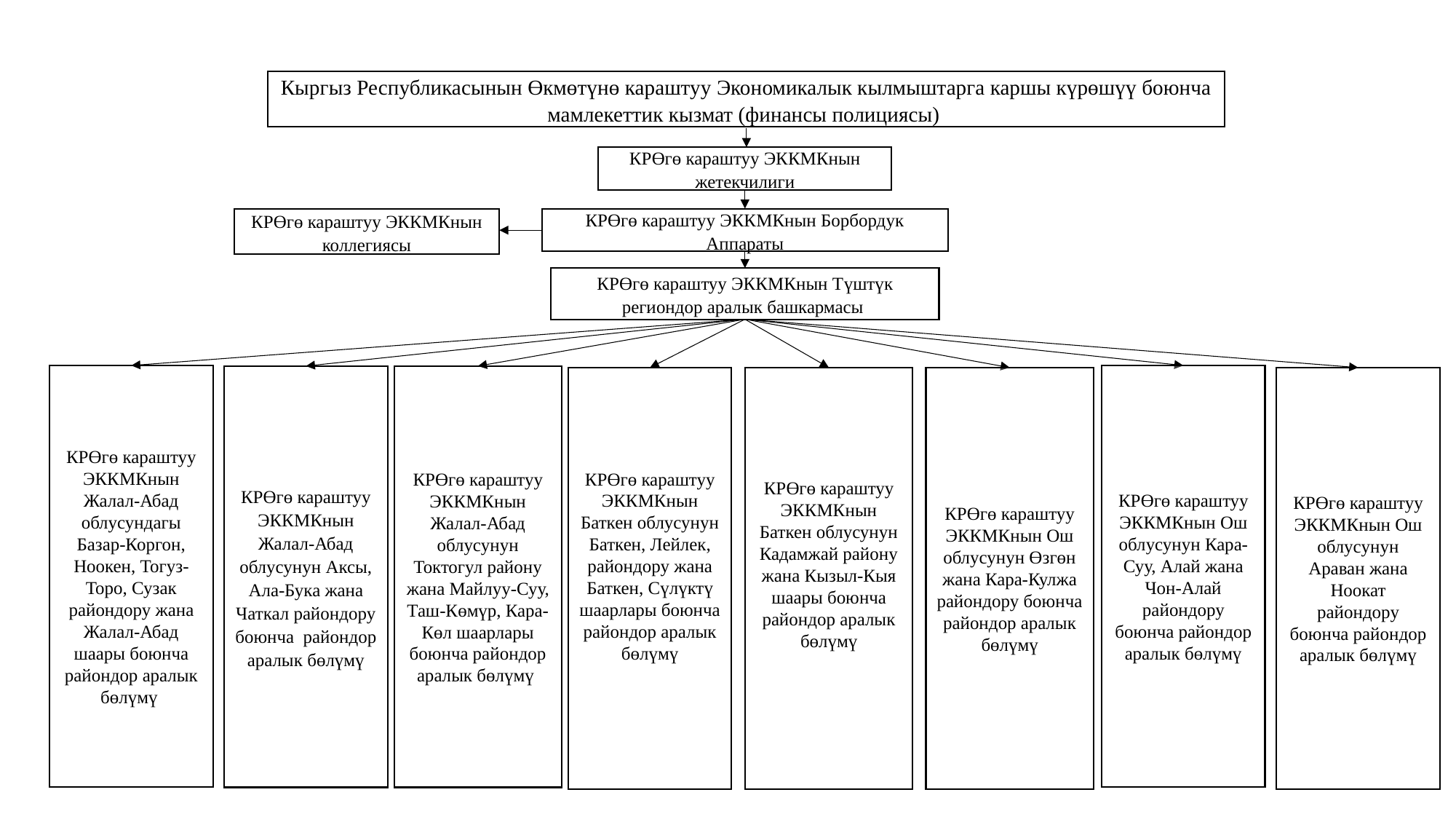

Кыргыз Республикасынын Өкмөтүнө караштуу Экономикалык кылмыштарга каршы күрөшүү боюнча мамлекеттик кызмат (финансы полициясы)
КРӨгө караштуу ЭККМКнын жетекчилиги
КРӨгө караштуу ЭККМКнын Борбордук Аппараты
КРӨгө караштуу ЭККМКнын коллегиясы
КРӨгө караштуу ЭККМКнын Түштүк региондор аралык башкармасы
КРӨгө караштуу ЭККМКнын Жалал-Абад облусундагы Базар-Коргон, Ноокен, Тогуз-Торо, Сузак райондору жана Жалал-Абад шаары боюнча райондор аралык бөлүмү
КРӨгө караштуу ЭККМКнын Ош облусунун Кара-Суу, Алай жана Чон-Алай райондору боюнча райондор аралык бөлүмү
КРӨгө караштуу ЭККМКнын Жалал-Абад облусунун Аксы, Ала-Бука жана Чаткал райондору боюнча  райондор аралык бөлүмү
КРӨгө караштуу ЭККМКнын Жалал-Абад облусунун Токтогул району жана Майлуу-Суу, Таш-Көмүр, Кара-Көл шаарлары боюнча райондор аралык бөлүмү
КРӨгө караштуу ЭККМКнын Баткен облусунун Баткен, Лейлек, райондору жана Баткен, Сүлүктү шаарлары боюнча райондор аралык бөлүмү

КРӨгө караштуу ЭККМКнын Баткен облусунун Кадамжай району жана Кызыл-Кыя шаары боюнча райондор аралык бөлүмү

КРӨгө караштуу ЭККМКнын Ош облусунун Өзгөн жана Кара-Кулжа райондору боюнча райондор аралык бөлүмү
КРӨгө караштуу ЭККМКнын Ош облусунун Араван жана Ноокат райондору боюнча райондор аралык бөлүмү